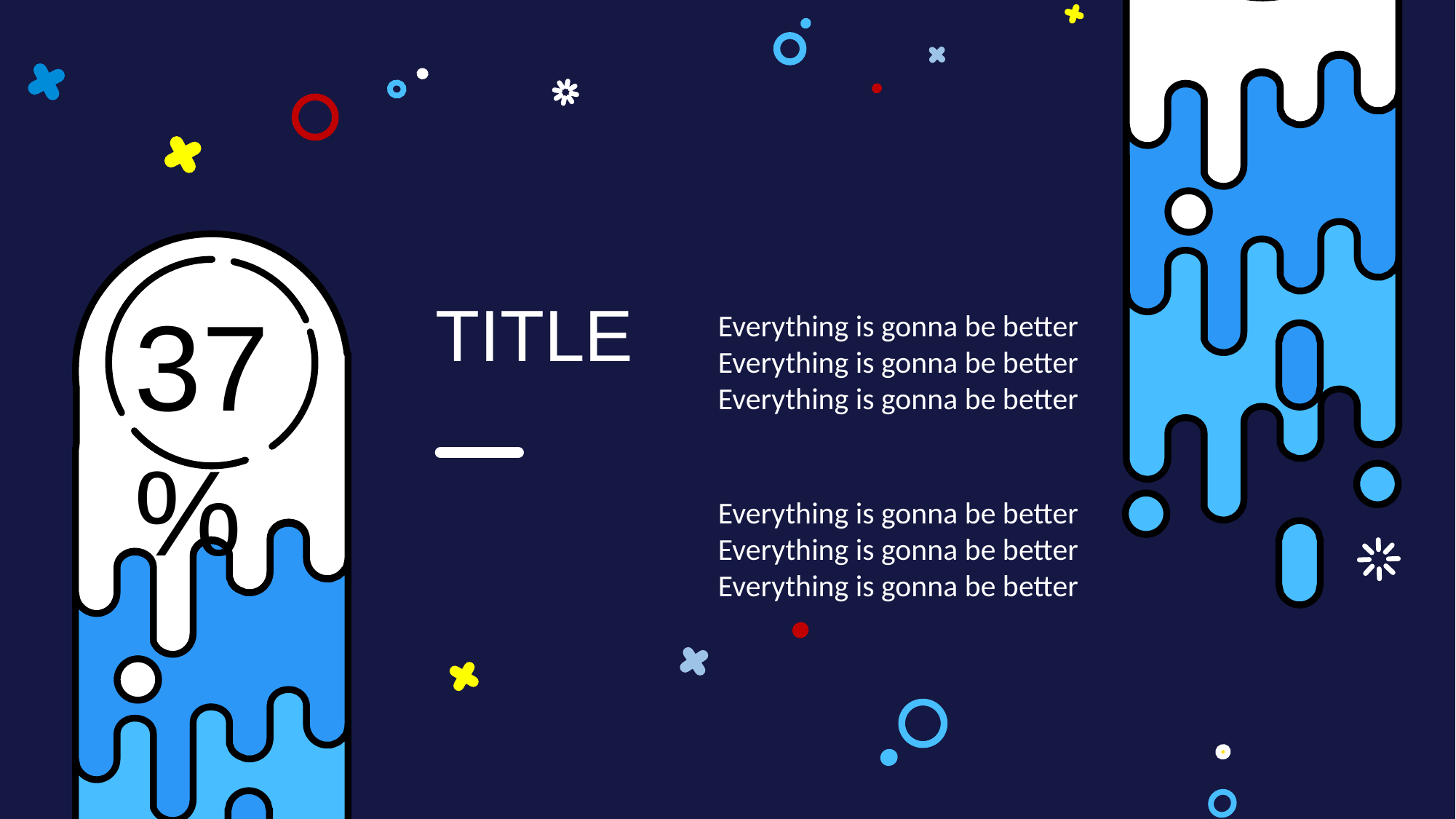

TITLE
37%
Everything is gonna be better
Everything is gonna be better
Everything is gonna be better

Everything is gonna be better
Everything is gonna be better
Everything is gonna be better